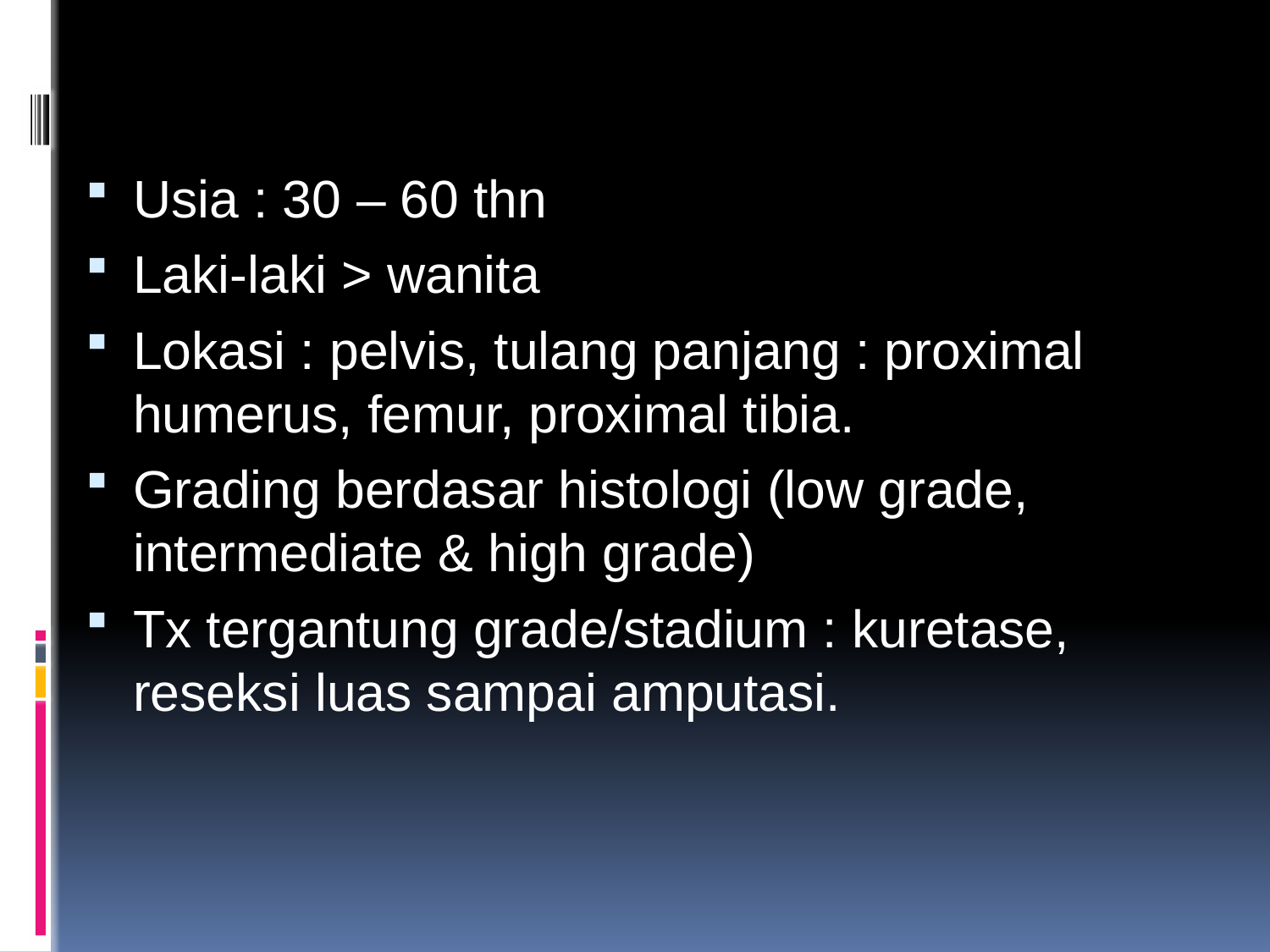

Usia : 30 – 60 thn
Laki-laki > wanita
Lokasi : pelvis, tulang panjang : proximal humerus, femur, proximal tibia.
Grading berdasar histologi (low grade, intermediate & high grade)
Tx tergantung grade/stadium : kuretase, reseksi luas sampai amputasi.